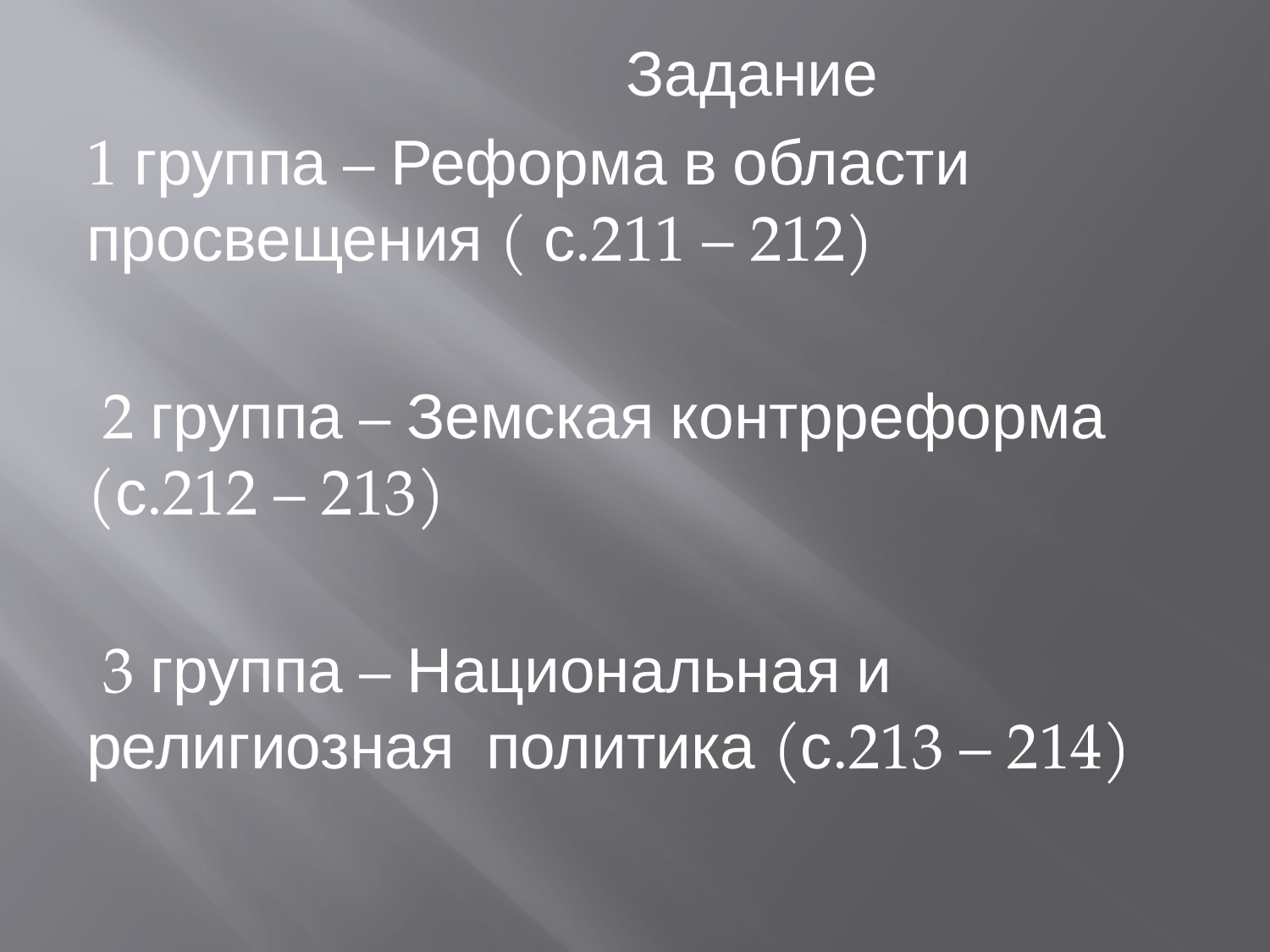

Задание
1 группа – Реформа в области  просвещения ( с.211 – 212)

 2 группа – Земская контрреформа (с.212 – 213)

 3 группа – Национальная и религиозная  политика (с.213 – 214)